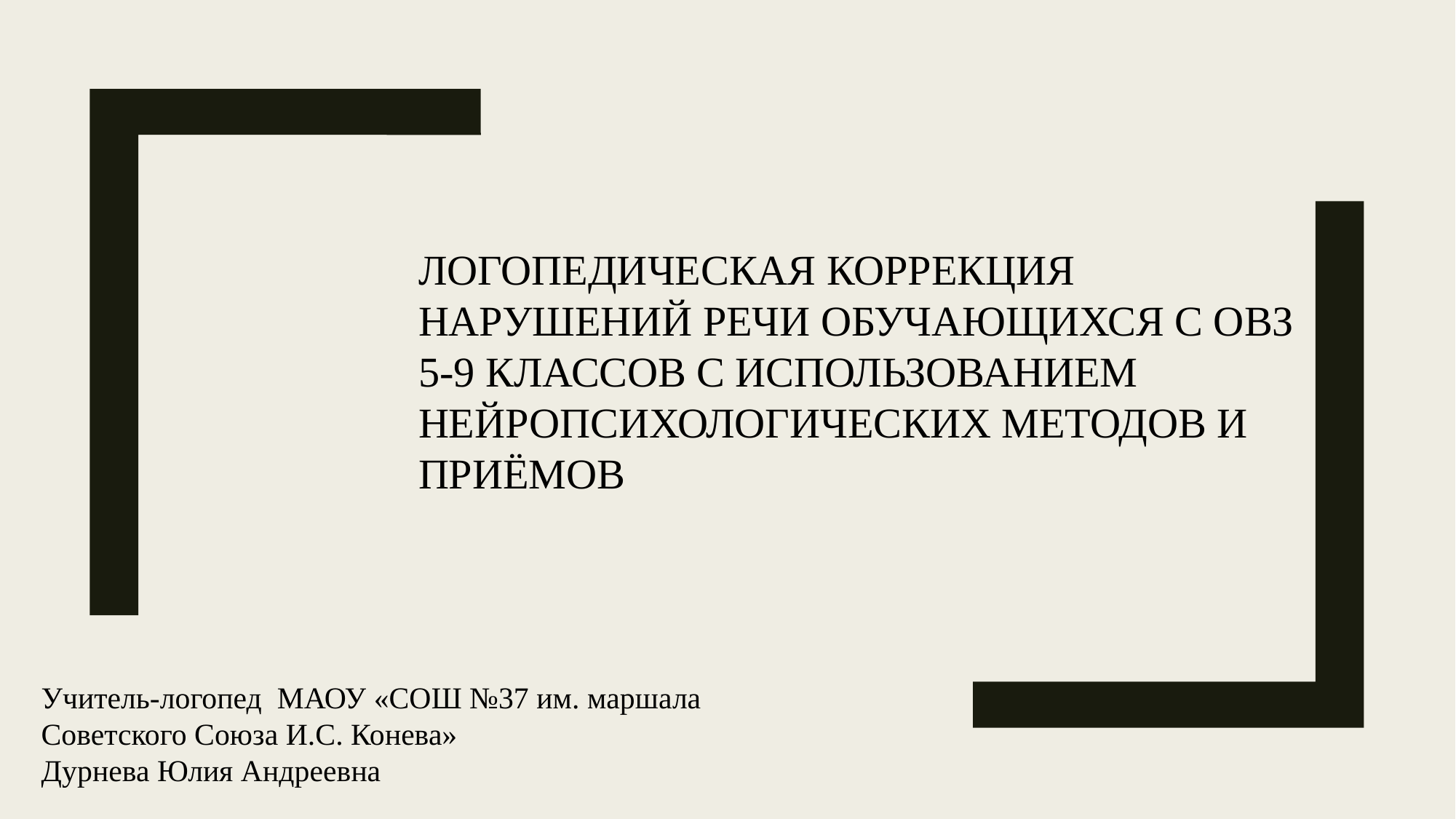

# Логопедическая коррекция нарушений речи обучающихся с ОВЗ 5-9 классов с использованием нейропсихологических методов и приёмов
Учитель-логопед  МАОУ «СОШ №37 им. маршала Советского Союза И.С. Конева»
Дурнева Юлия Андреевна